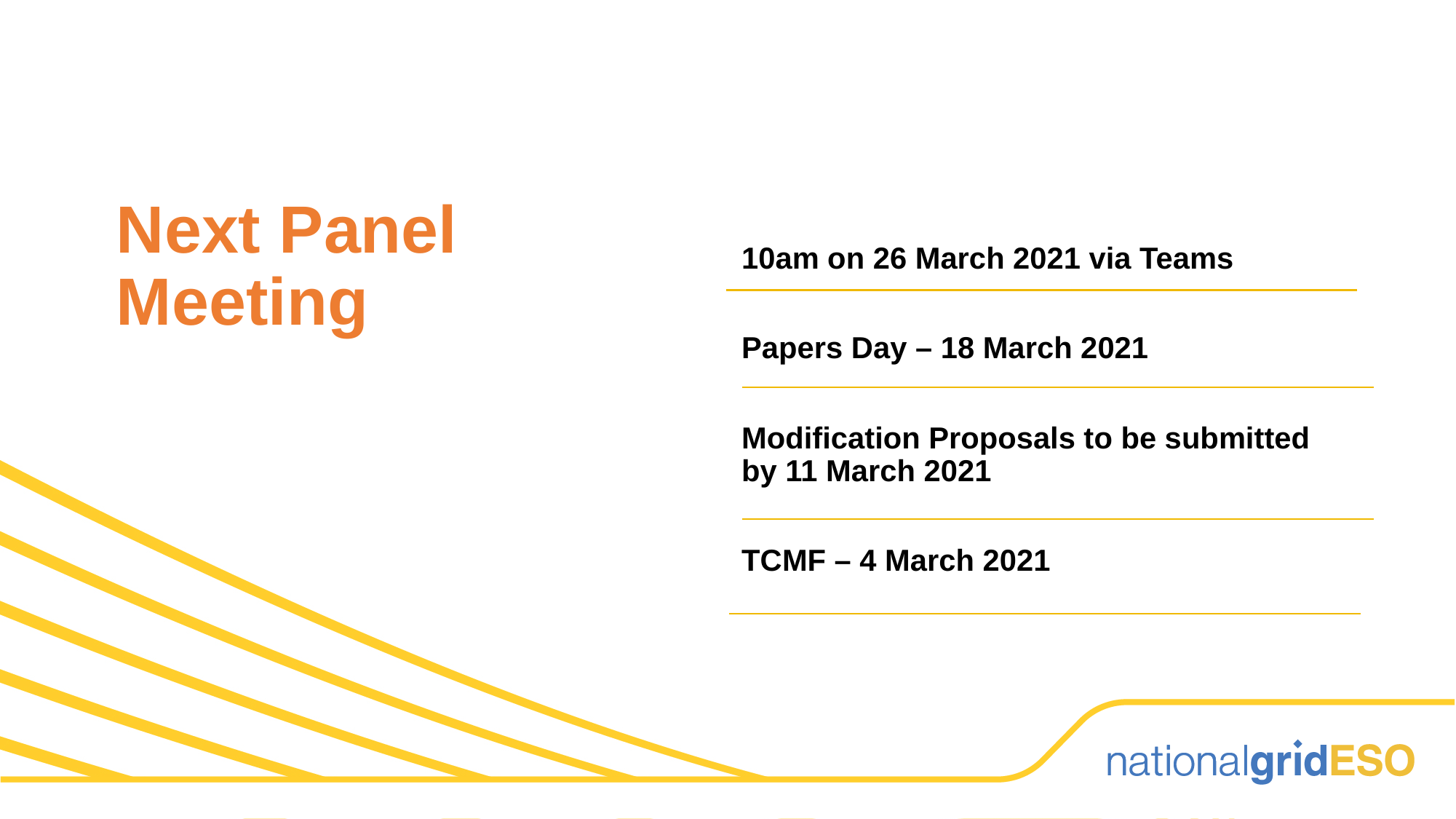

10am on 26 March 2021 via Teams

Papers Day – 18 March 2021

Modification Proposals to be submitted by 11 March 2021

TCMF – 4 March 2021

Next Panel Meeting
# Next Panel Meeting